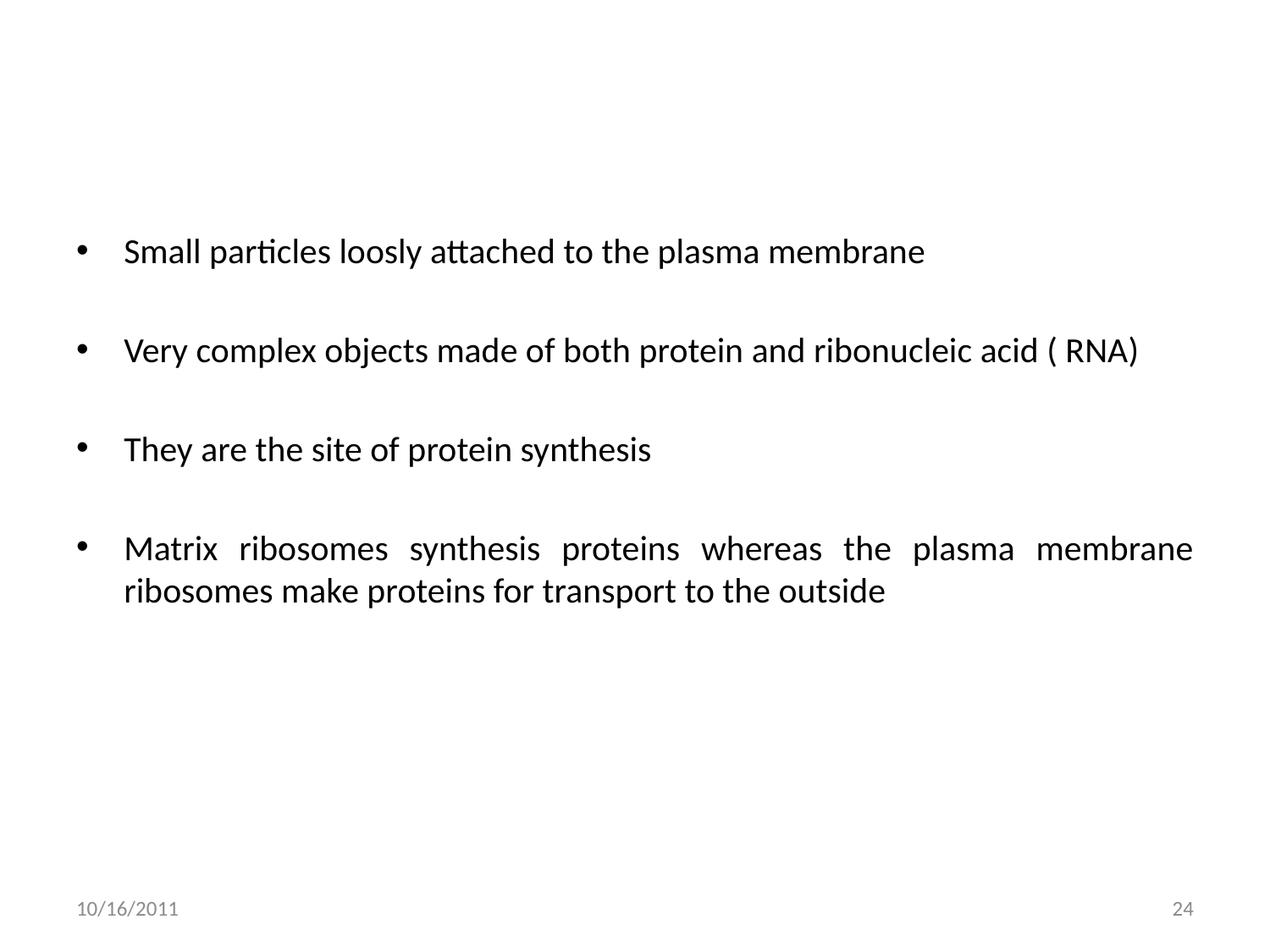

Small particles loosly attached to the plasma membrane

Very complex objects made of both protein and ribonucleic acid ( RNA)

They are the site of protein synthesis

Matrix ribosomes synthesis proteins whereas the plasma membrane ribosomes make proteins for transport to the outside
10/16/2011
24